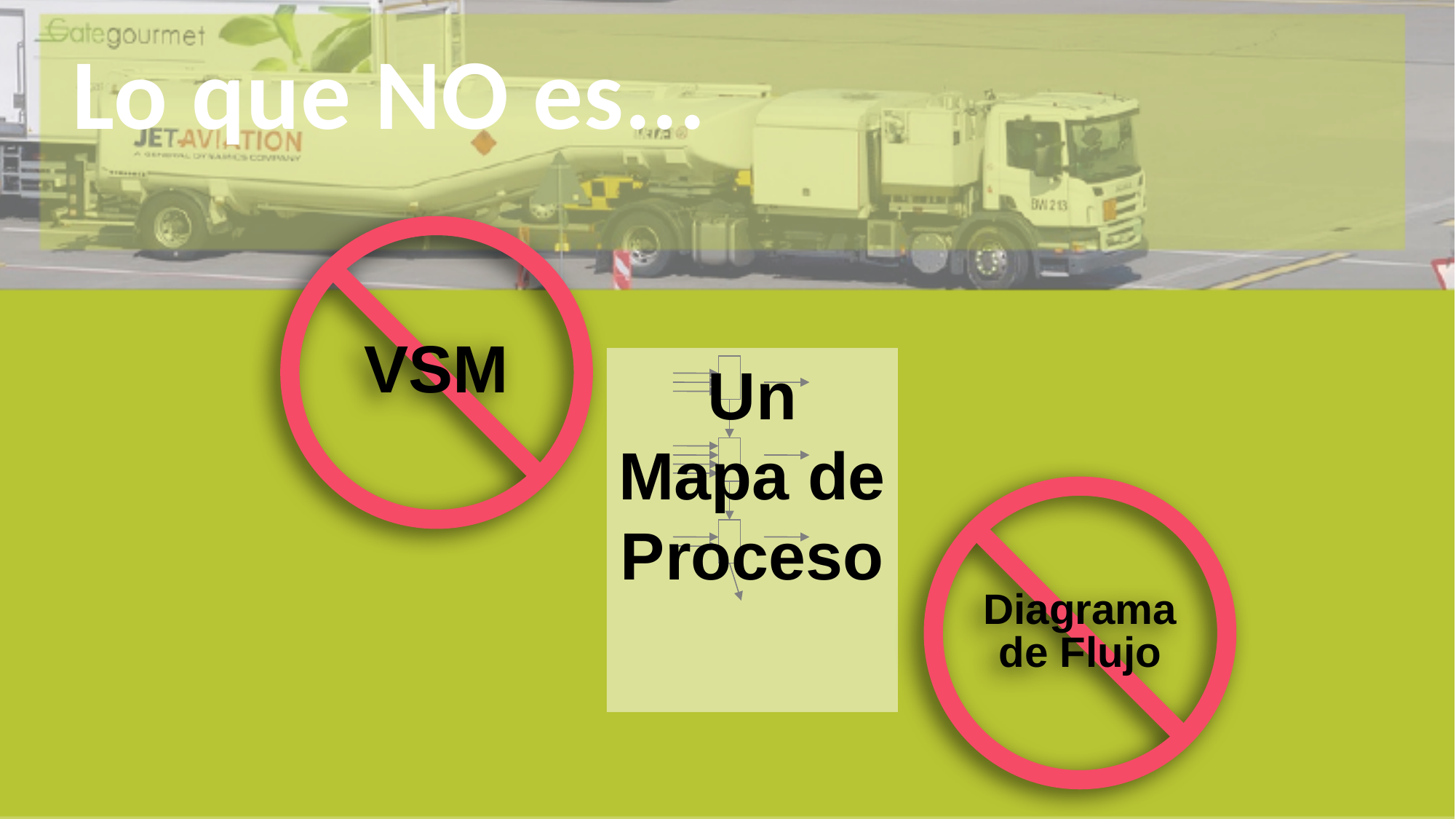

# Lo que NO es...
VSM
Un Mapa de Proceso

Diagrama de Flujo